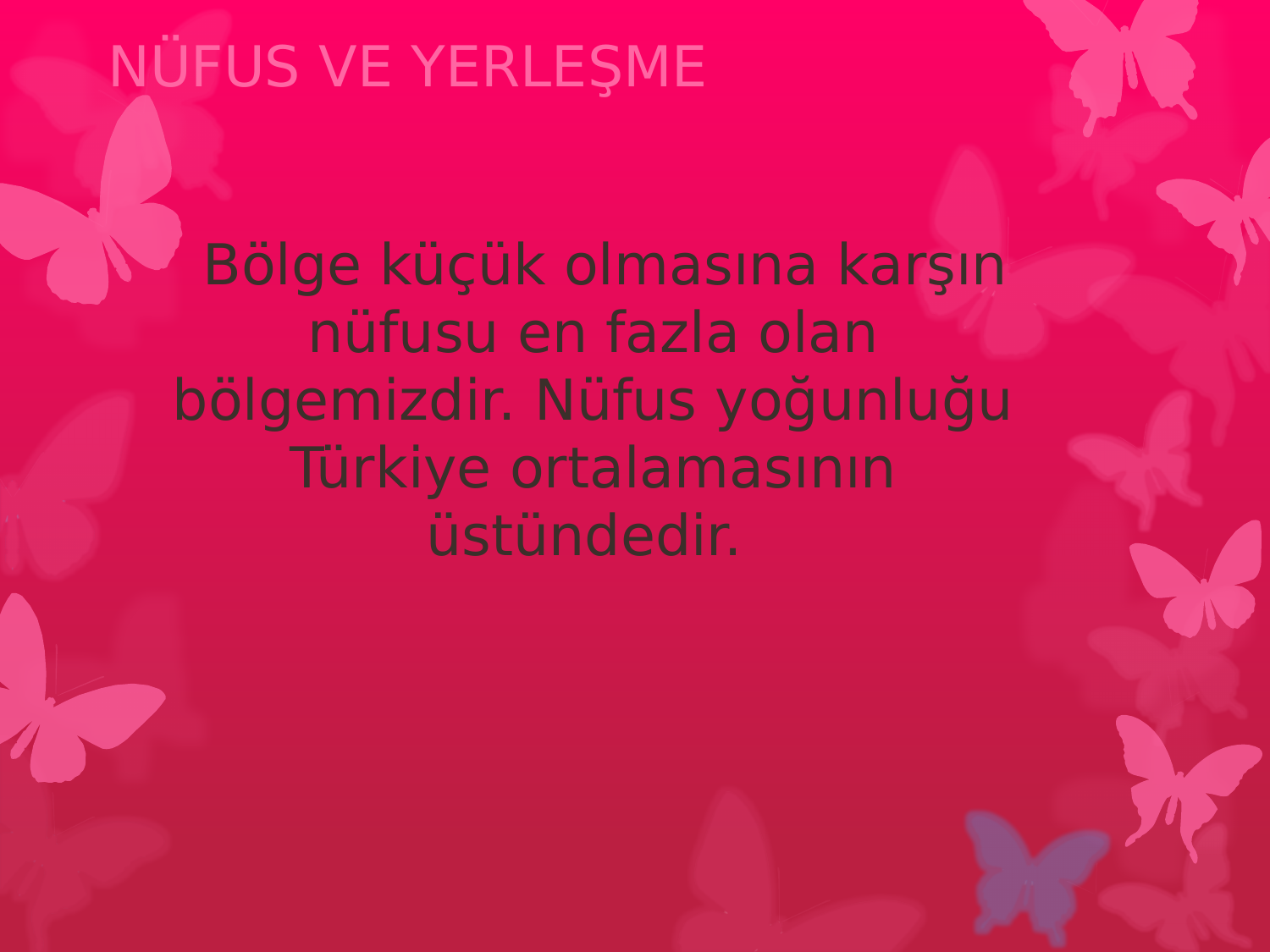

# NÜFUS VE YERLEŞME
    Bölge küçük olmasına karşın nüfusu en fazla olan bölgemizdir. Nüfus yoğunluğu Türkiye ortalamasının üstündedir.